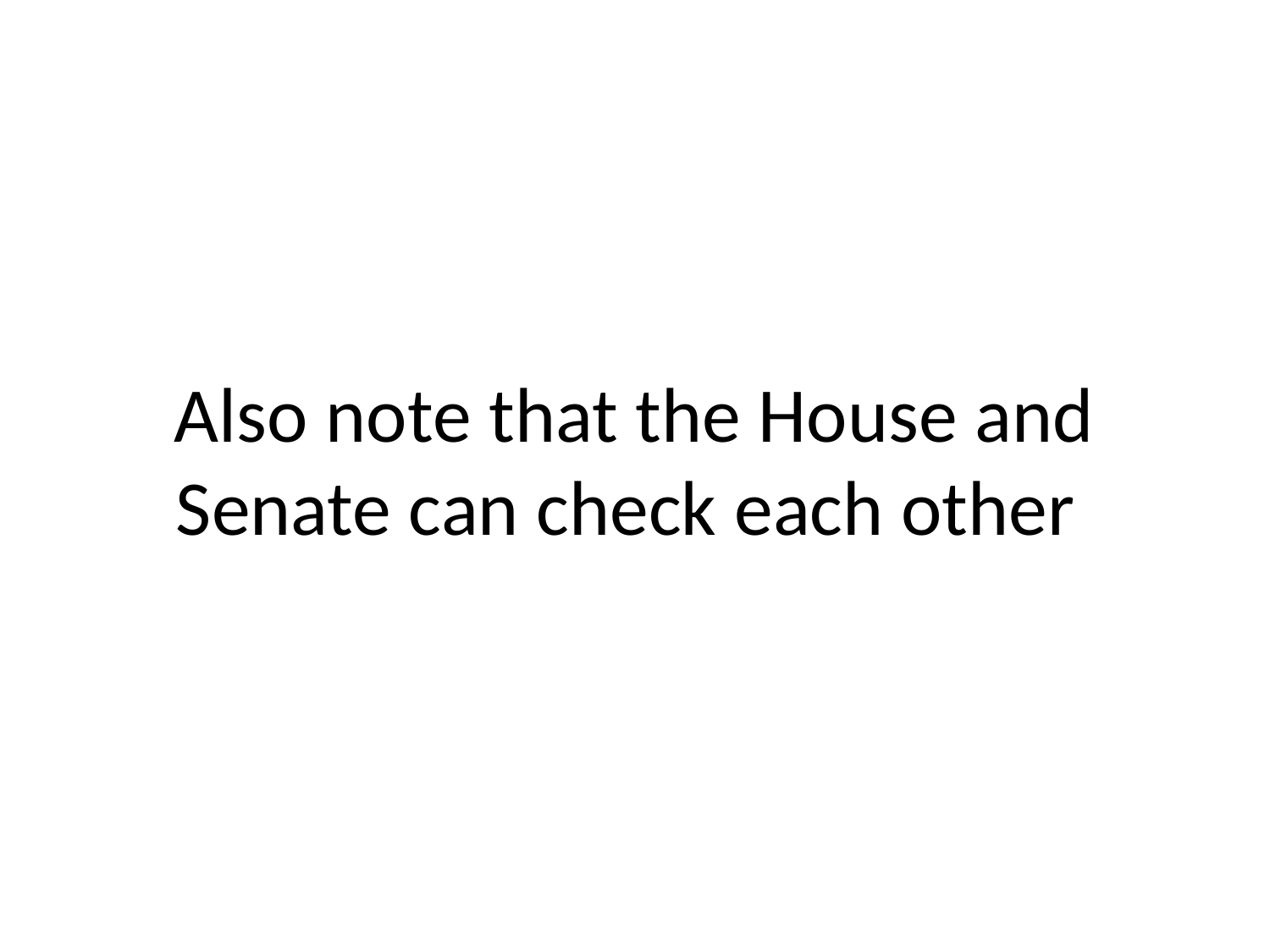

# Also note that the House and Senate can check each other